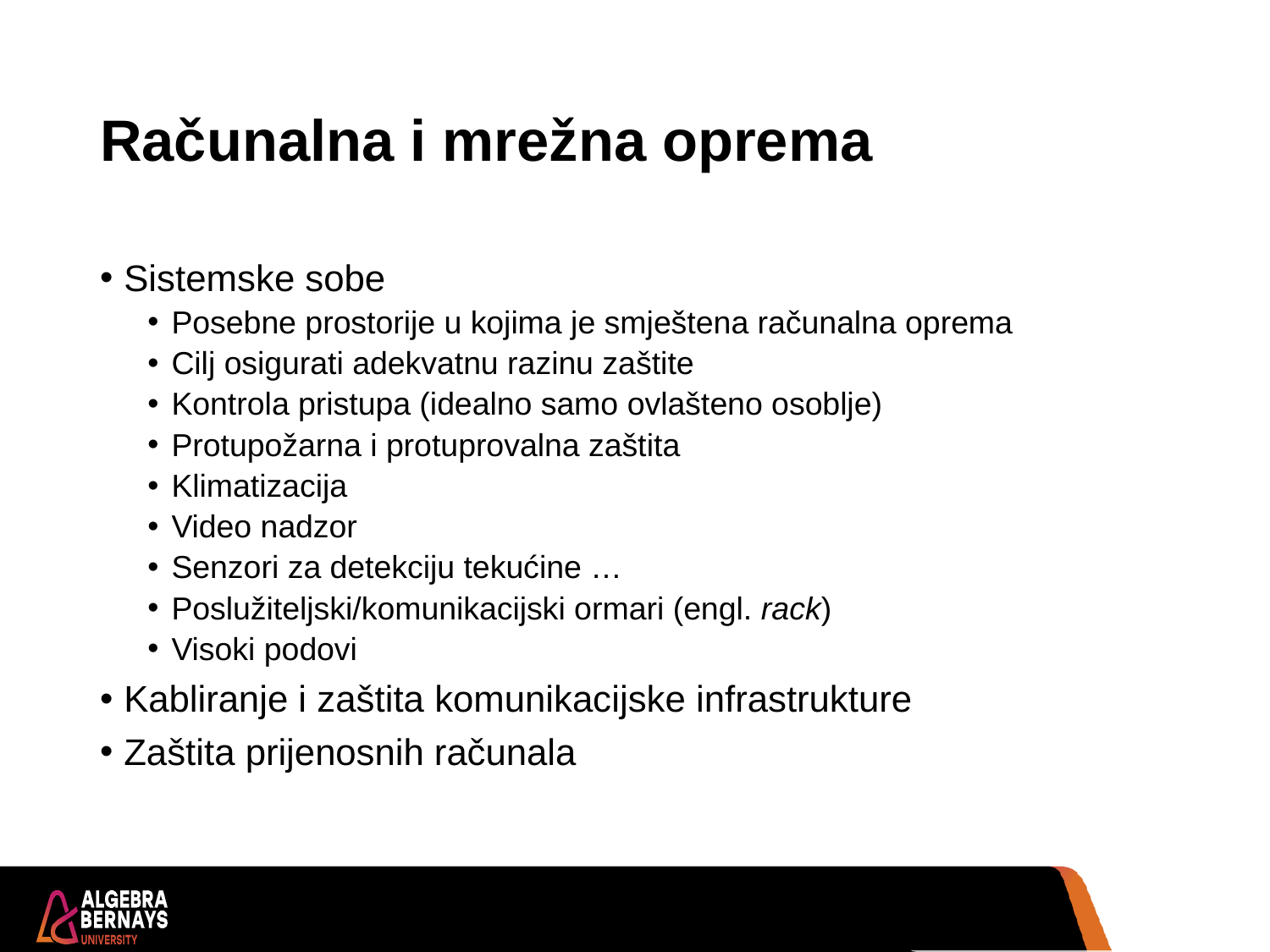

# Računalna i mrežna oprema
Sistemske sobe
Posebne prostorije u kojima je smještena računalna oprema
Cilj osigurati adekvatnu razinu zaštite
Kontrola pristupa (idealno samo ovlašteno osoblje)
Protupožarna i protuprovalna zaštita
Klimatizacija
Video nadzor
Senzori za detekciju tekućine …
Poslužiteljski/komunikacijski ormari (engl. rack)
Visoki podovi
Kabliranje i zaštita komunikacijske infrastrukture
Zaštita prijenosnih računala